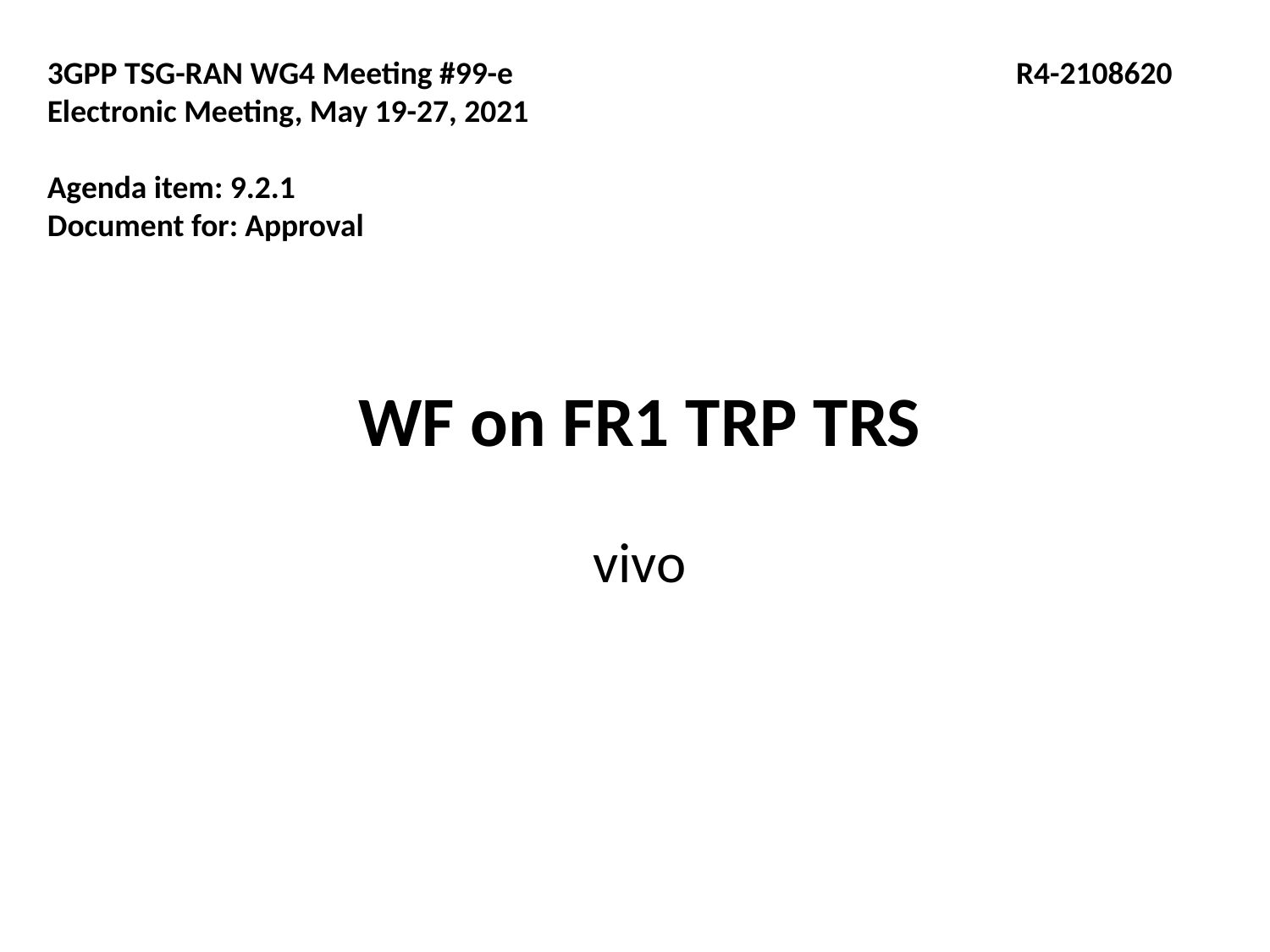

3GPP TSG-RAN WG4 Meeting #99-e                                                                      R4-2108620
Electronic Meeting, May 19-27, 2021

Agenda item: 9.2.1
Document for: Approval

# WF on FR1 TRP TRS
vivo